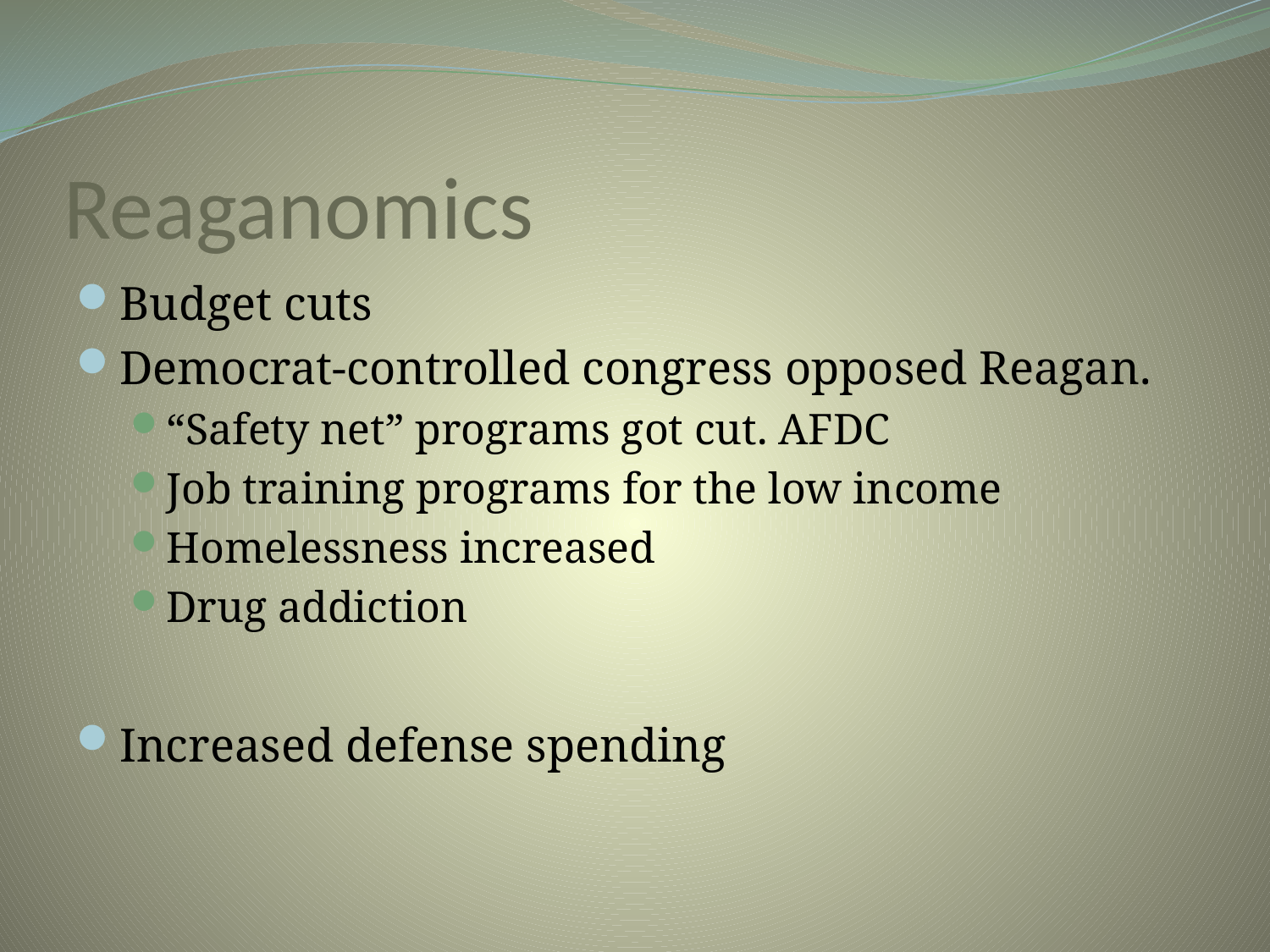

# Reaganomics
Budget cuts
Democrat-controlled congress opposed Reagan.
“Safety net” programs got cut. AFDC
Job training programs for the low income
Homelessness increased
Drug addiction

Increased defense spending